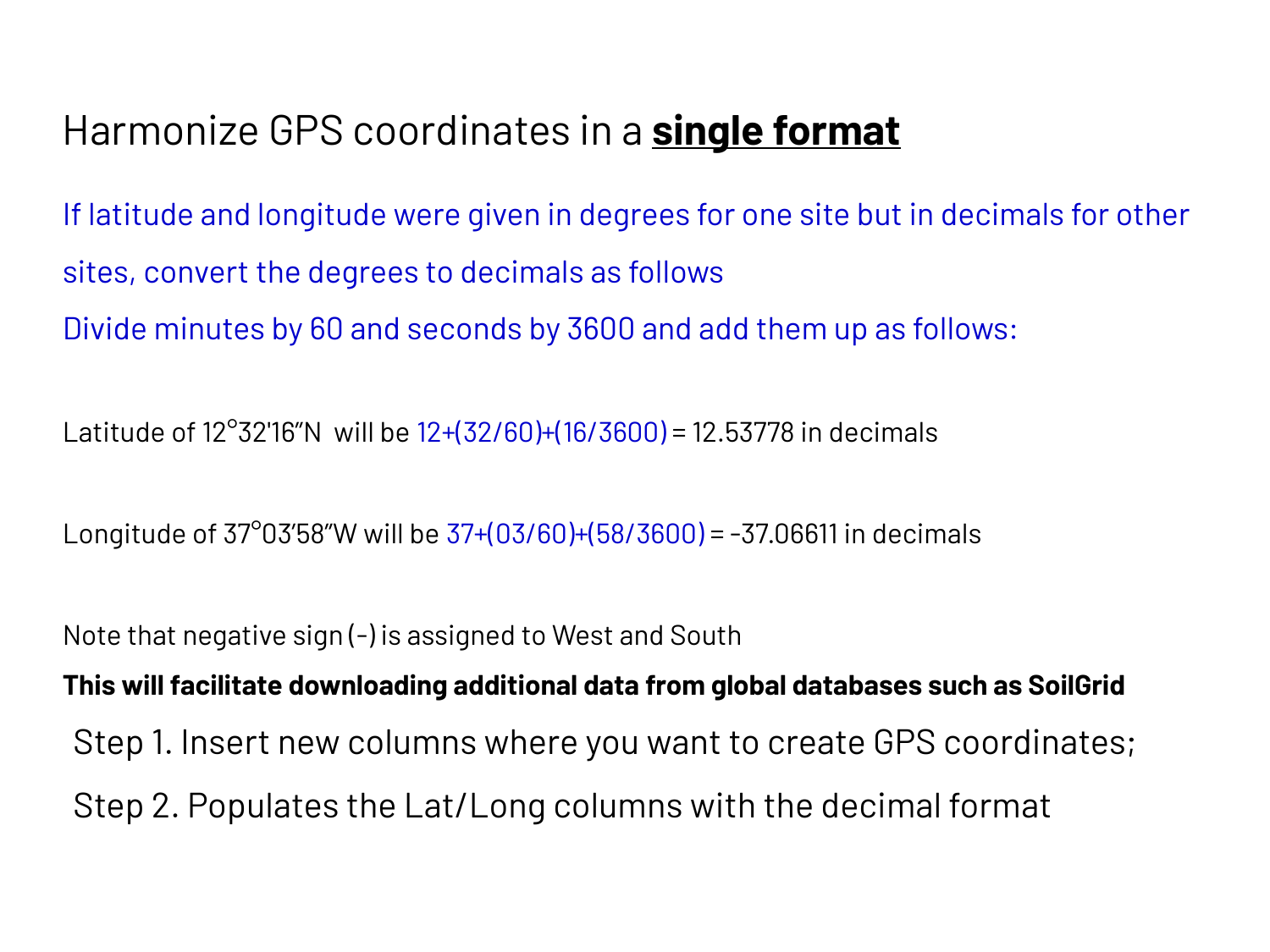

Harmonize GPS coordinates in a single format
If latitude and longitude were given in degrees for one site but in decimals for other sites, convert the degrees to decimals as follows
Divide minutes by 60 and seconds by 3600 and add them up as follows:

Latitude of 12°32'16’’N  will be 12+(32/60)+(16/3600) = 12.53778 in decimals

Longitude of 37°03’58’’W will be 37+(03/60)+(58/3600) = -37.06611 in decimals

Note that negative sign (-) is assigned to West and South
This will facilitate downloading additional data from global databases such as SoilGrid
Step 1. Insert new columns where you want to create GPS coordinates;
Step 2. Populates the Lat/Long columns with the decimal format